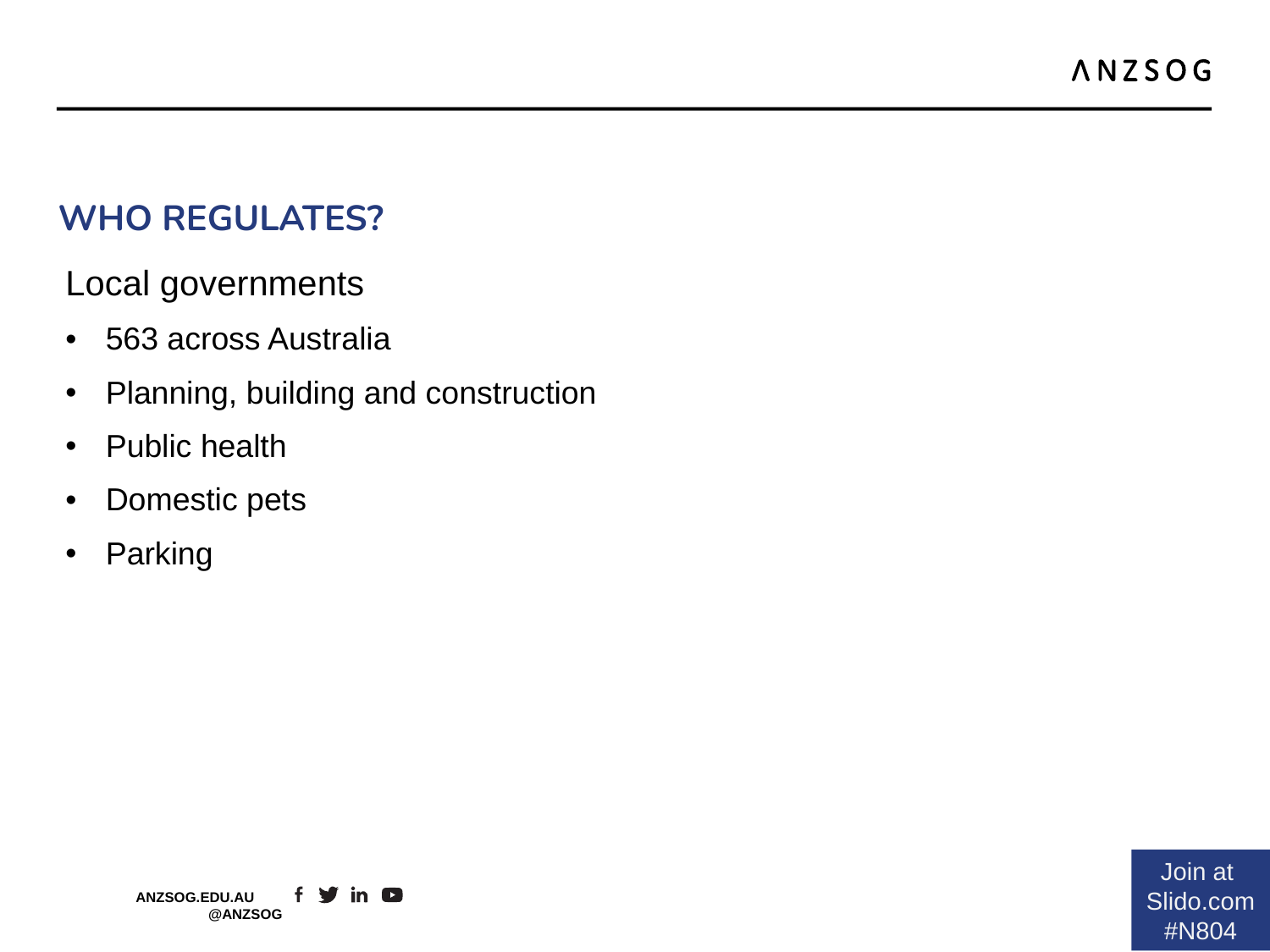

# Who regulates?
Local governments
563 across Australia
Planning, building and construction
Public health
Domestic pets
Parking

Join at
Slido.com
#N804